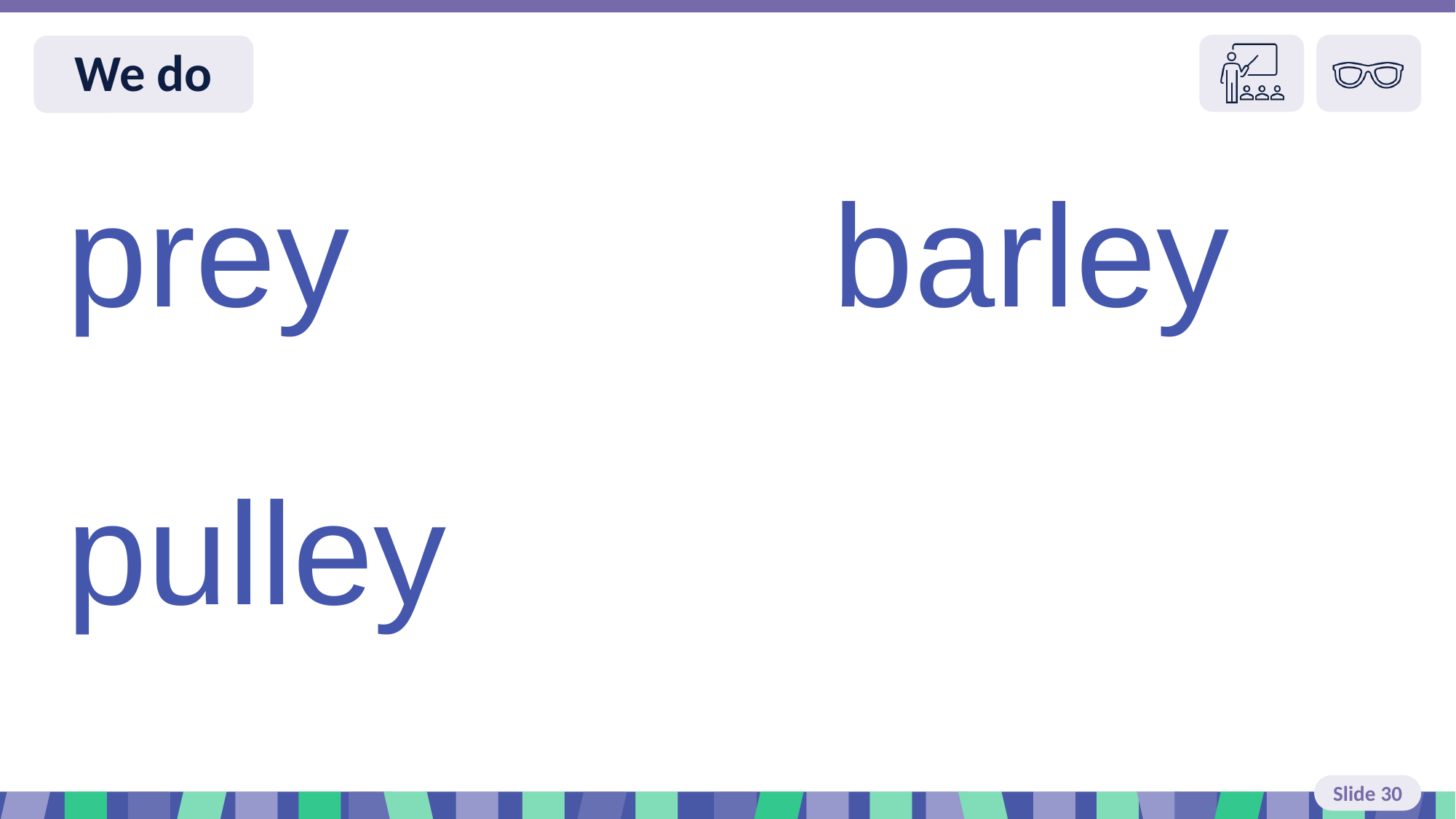

# Slide 30 We do
prey            barley
pulley